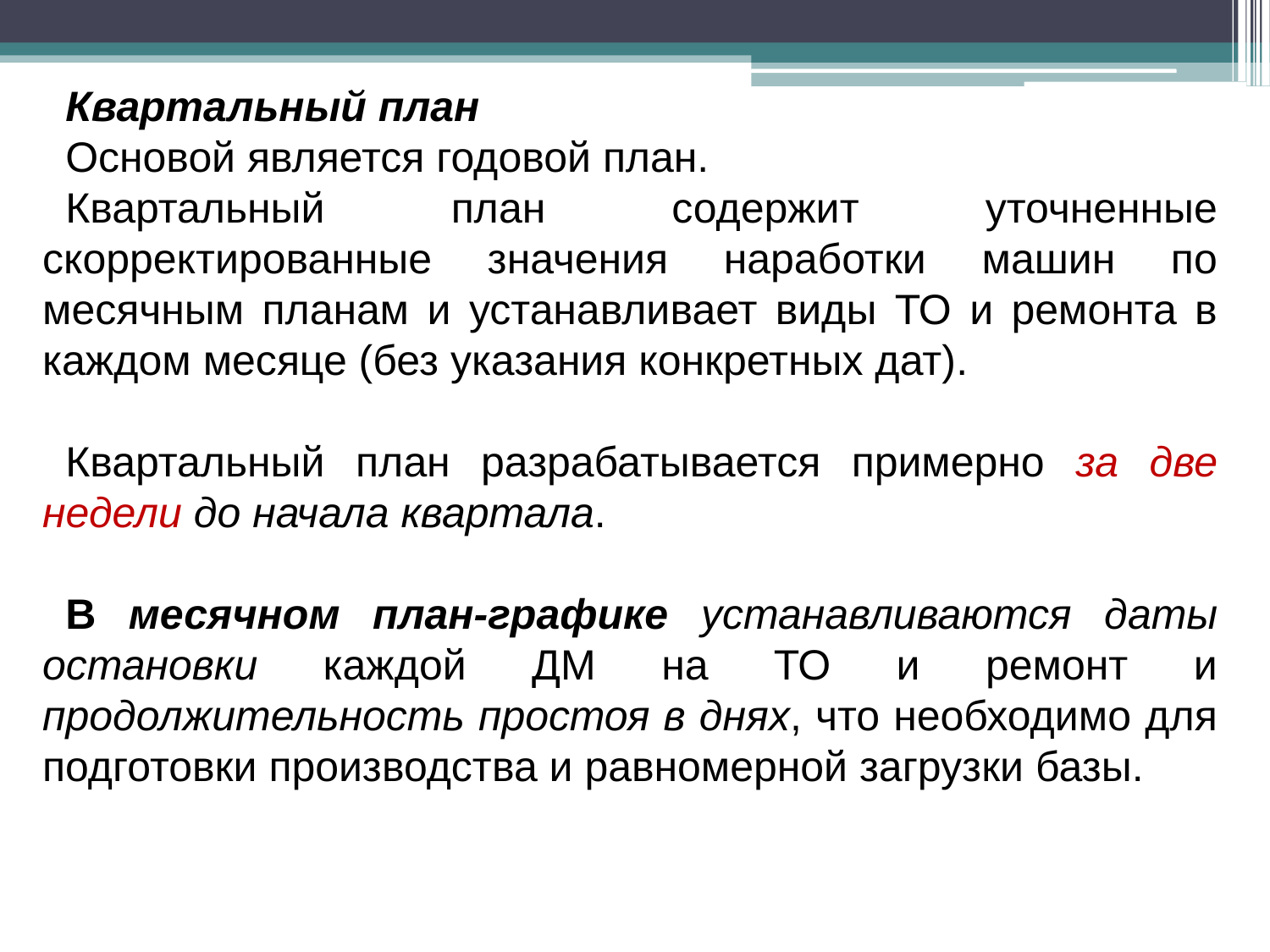

Квартальный план
Основой является годовой план.
Квартальный план содержит уточненные скорректированные значения наработки машин по месячным планам и устанавливает виды ТО и ремонта в каждом месяце (без указания конкретных дат).

Квартальный план разрабатывается примерно за две недели до начала квартала.

В месячном план-графике устанавливаются даты остановки каждой ДМ на ТО и ремонт и продолжительность простоя в днях, что необходимо для подготовки производства и равномерной загрузки базы.